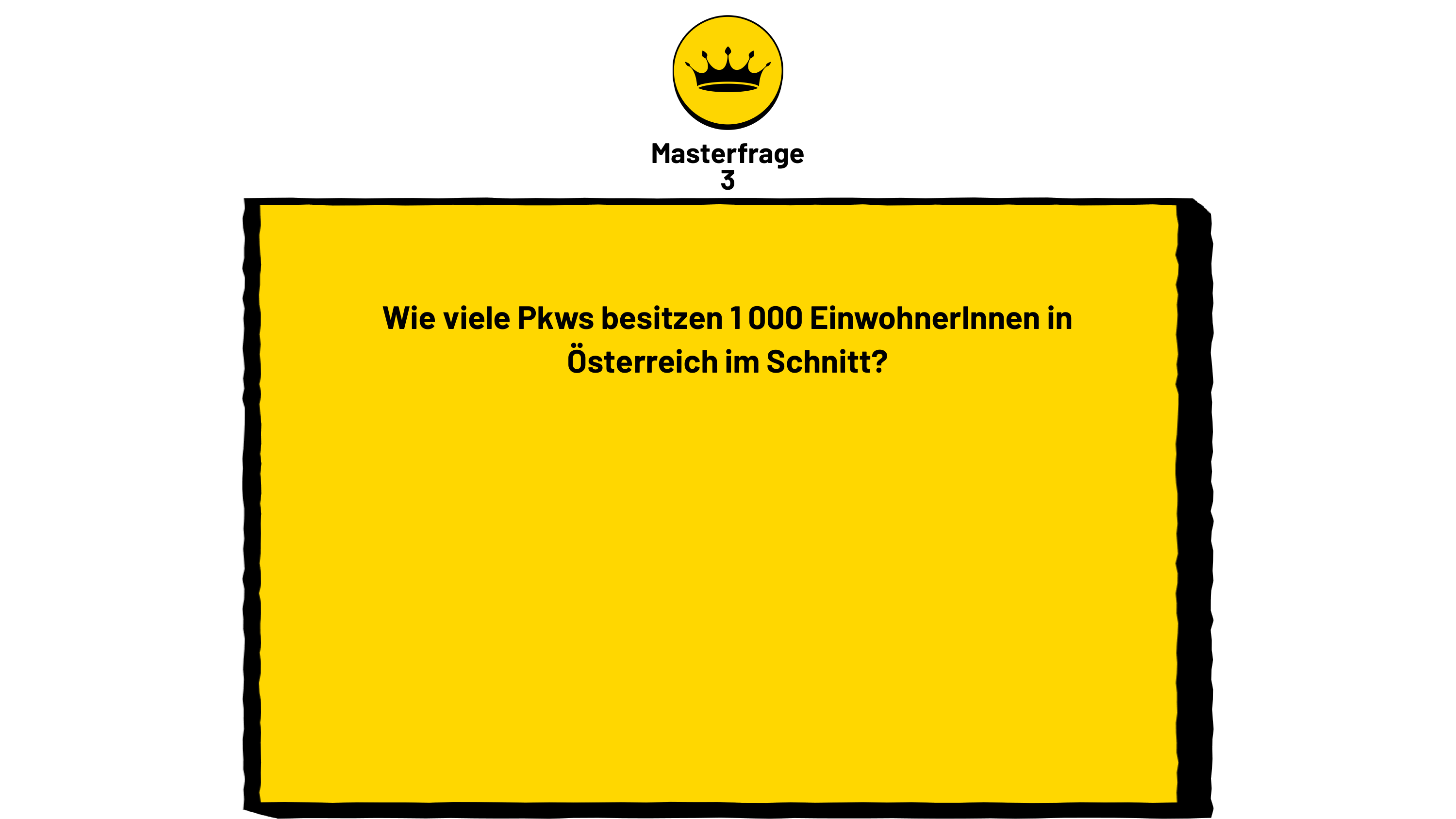

Masterfrage
3
Wie viele Pkws besitzen 1 000 EinwohnerInnen in Österreich im Schnitt?